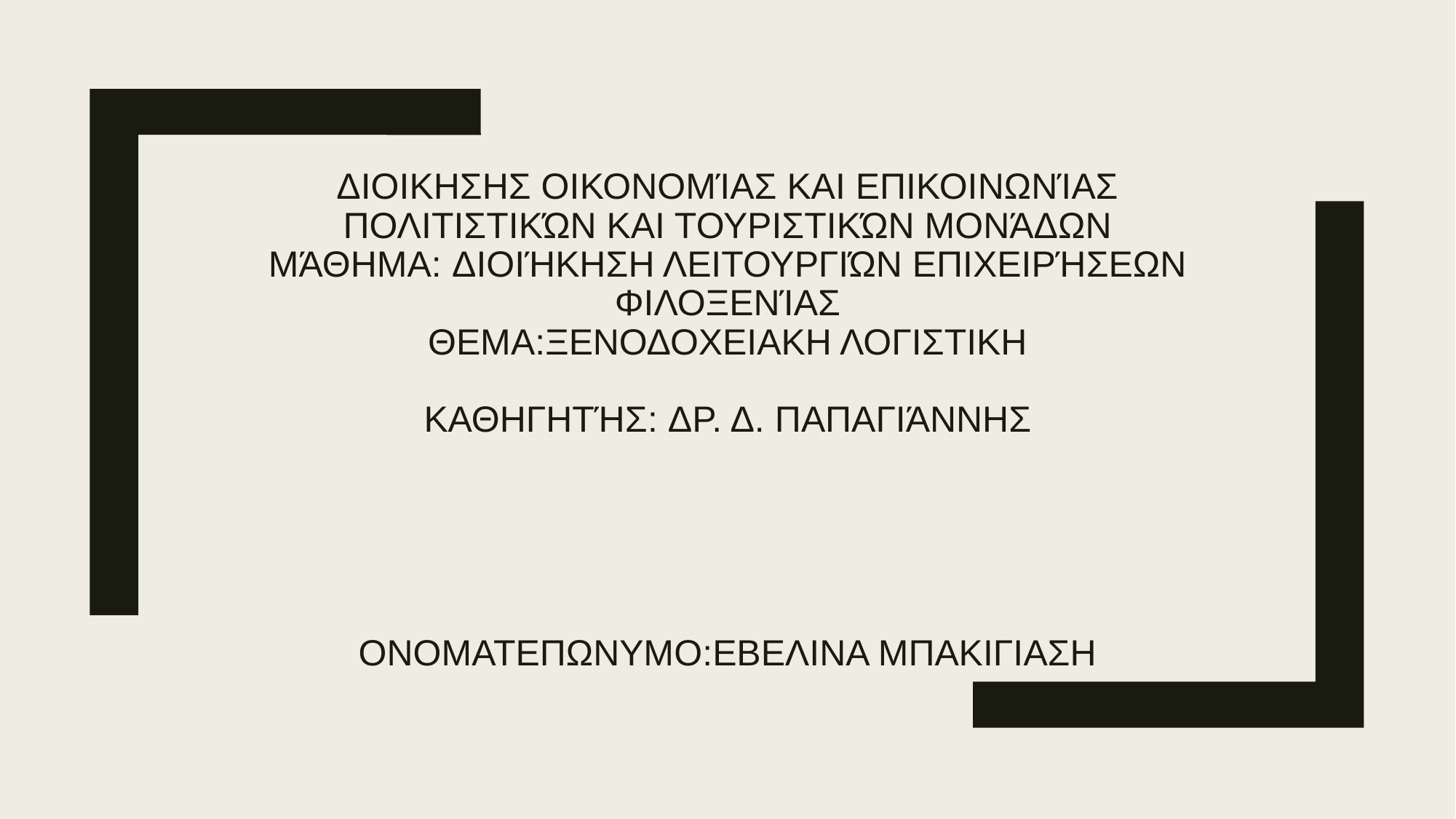

# ΔΙΟΙΚΗΣΗΣ ΟΙΚΟΝΟΜΊΑΣ ΚΑΙ ΕΠΙΚΟΙΝΩΝΊΑΣ ΠΟΛΙΤΙΣΤΙΚΏΝ ΚΑΙ ΤΟΥΡΙΣΤΙΚΏΝ ΜΟΝΆΔΩΝ ΜΆΘΗΜΑ: ΔΙΟΙΉΚΗΣΗ ΛΕΙΤΟΥΡΓΙΏΝ ΕΠΙΧΕΙΡΉΣΕΩΝ ΦΙΛΟΞΕΝΊΑΣ θεμα:ξενοδοχειακη λογιστικη ΚΑΘΗΓΗΤΉΣ: ΔΡ. Δ. ΠΑΠΑΓΙΆΝΝΗΣ ΟΝΟΜΑΤΕΠΩΝΥΜΟ:ΕΒΕΛΙΝΑ ΜΠΑΚΙΓΙΑΣΗ